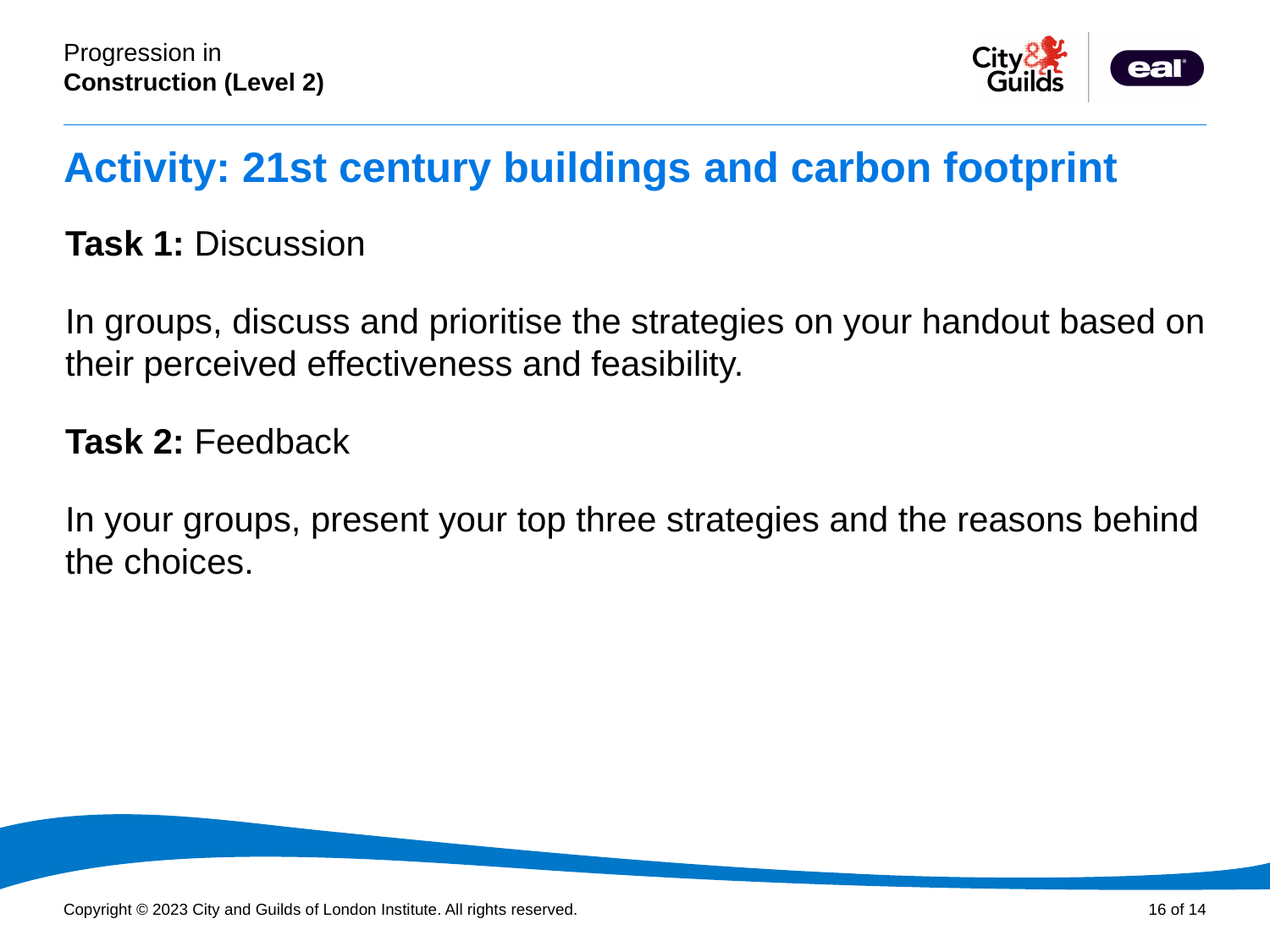

# Activity: 21st century buildings and carbon footprint
Task 1: Discussion
In groups, discuss and prioritise the strategies on your handout based on their perceived effectiveness and feasibility.
Task 2: Feedback
In your groups, present your top three strategies and the reasons behind the choices.